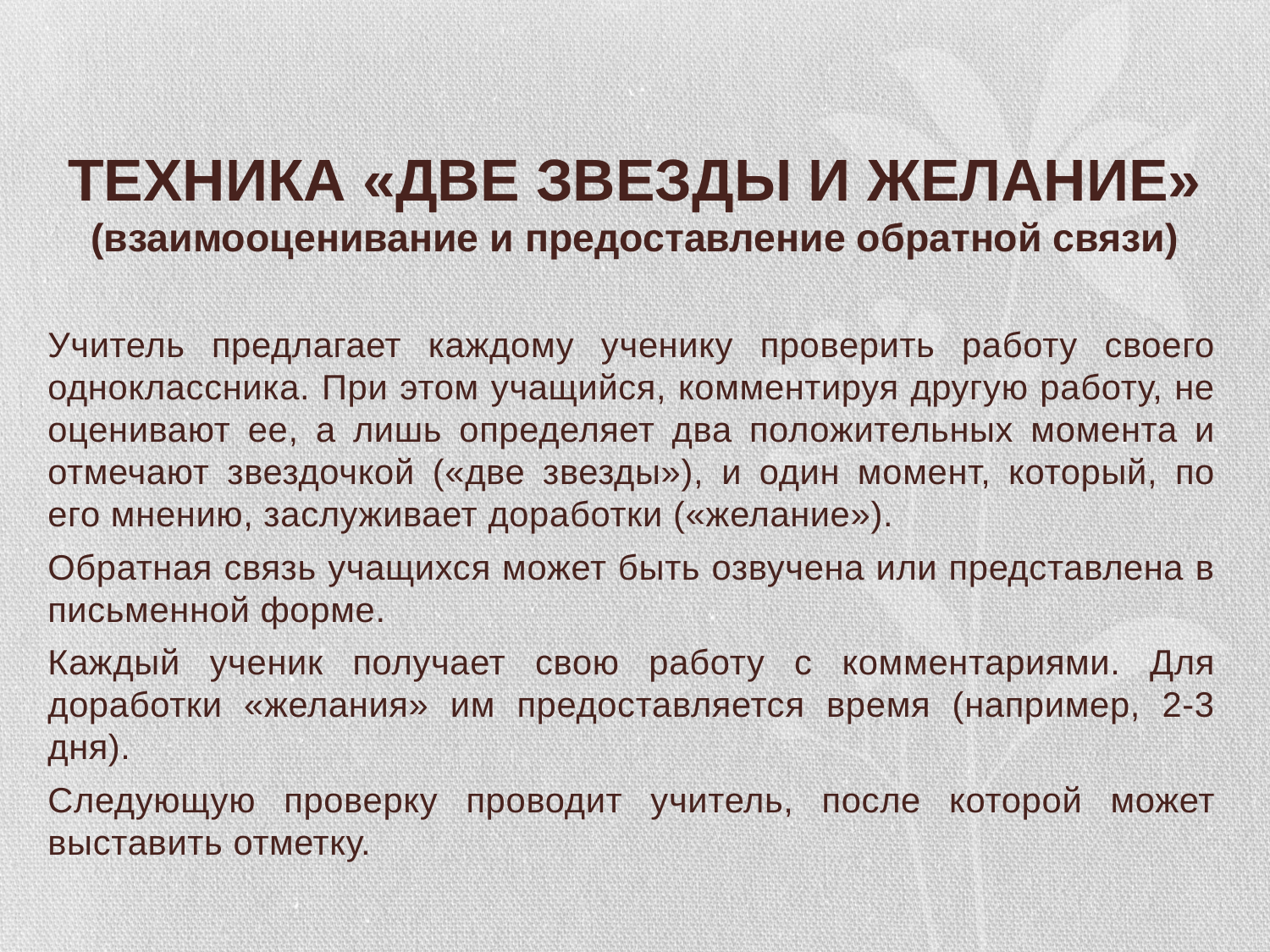

# ТЕХНИКА «ДВЕ ЗВЕЗДЫ И ЖЕЛАНИЕ» (взаимооценивание и предоставление обратной связи)
Учитель предлагает каждому ученику проверить работу своего одноклассника. При этом учащийся, комментируя другую работу, не оценивают ее, а лишь определяет два положительных момента и отмечают звездочкой («две звезды»), и один момент, который, по его мнению, заслуживает доработки («желание»).
Обратная связь учащихся может быть озвучена или представлена в письменной форме.
Каждый ученик получает свою работу с комментариями. Для доработки «желания» им предоставляется время (например, 2-3 дня).
Следующую проверку проводит учитель, после которой может выставить отметку.